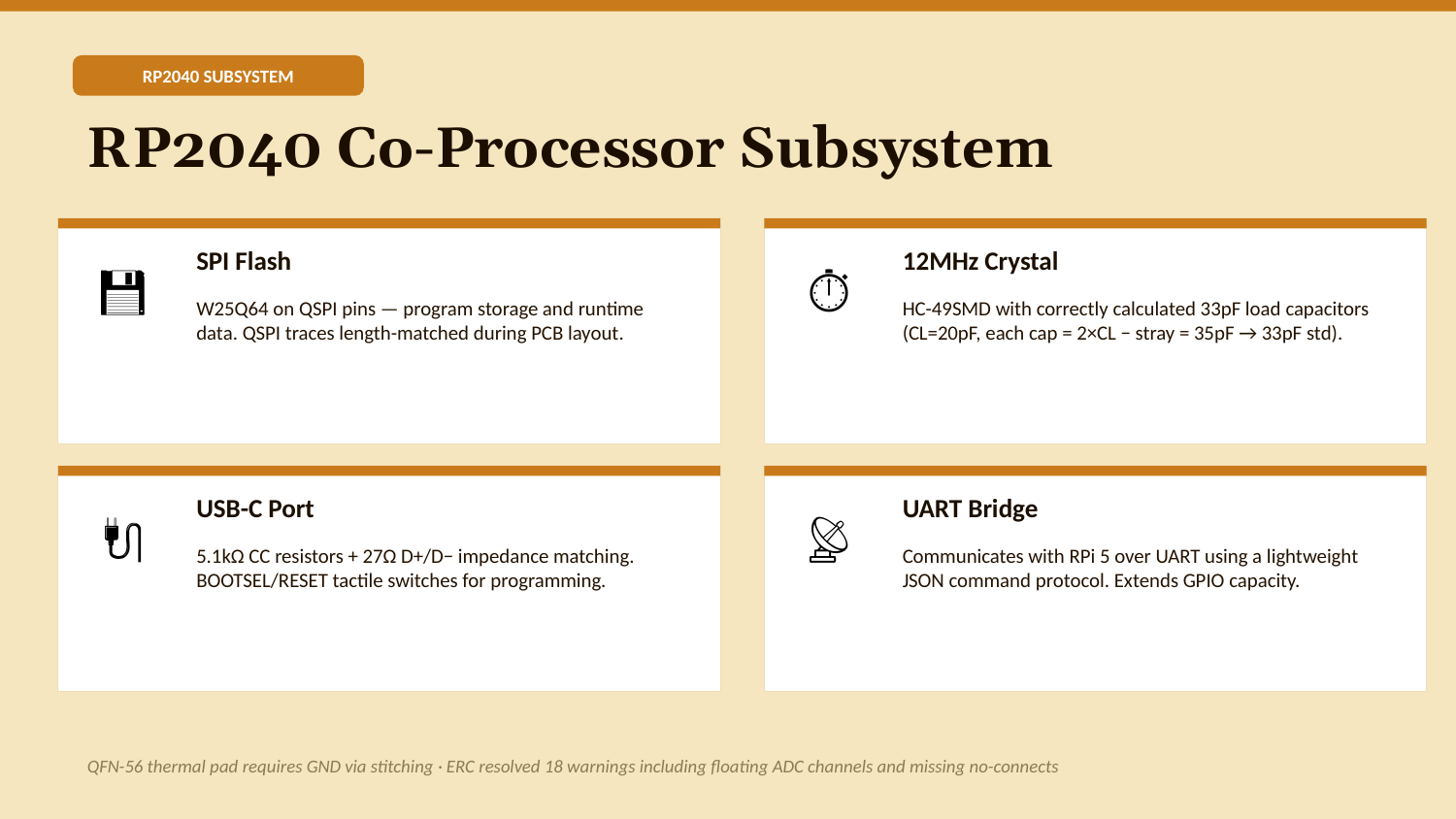

RP2040 SUBSYSTEM
RP2040 Co-Processor Subsystem

SPI Flash
12MHz Crystal
💾
⏱️
W25Q64 on QSPI pins — program storage and runtime data. QSPI traces length-matched during PCB layout.
HC-49SMD with correctly calculated 33pF load capacitors (CL=20pF, each cap = 2×CL − stray = 35pF → 33pF std).

USB-C Port
UART Bridge
🔌
📡
5.1kΩ CC resistors + 27Ω D+/D− impedance matching. BOOTSEL/RESET tactile switches for programming.
Communicates with RPi 5 over UART using a lightweight JSON command protocol. Extends GPIO capacity.
QFN-56 thermal pad requires GND via stitching · ERC resolved 18 warnings including floating ADC channels and missing no-connects